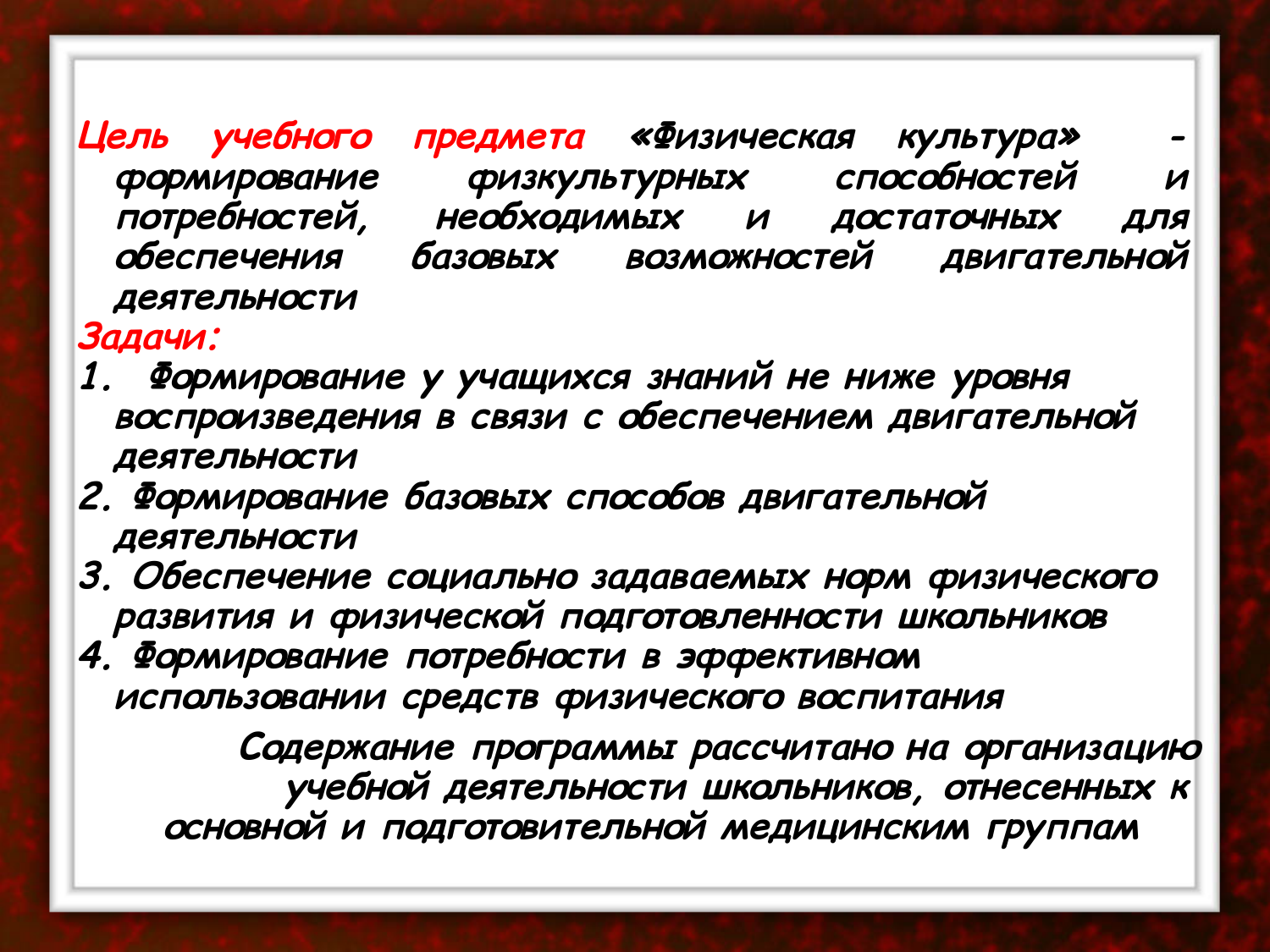

Цель учебного предмета «Физическая культура»  - формирование физкультурных способностей и потребностей, необходимых и достаточных для обеспечения базовых возможностей двигательной деятельности
Задачи:
1.  Формирование у учащихся знаний не ниже уровня воспроизведения в связи с обеспечением двигательной деятельности
2. Формирование базовых способов двигательной деятельности
3. Обеспечение социально задаваемых норм физического развития и физической подготовленности школьников
4. Формирование потребности в эффективном использовании средств физического воспитания
       Содержание программы рассчитано на организацию учебной деятельности школьников, отнесенных к основной и подготовительной медицинским группам